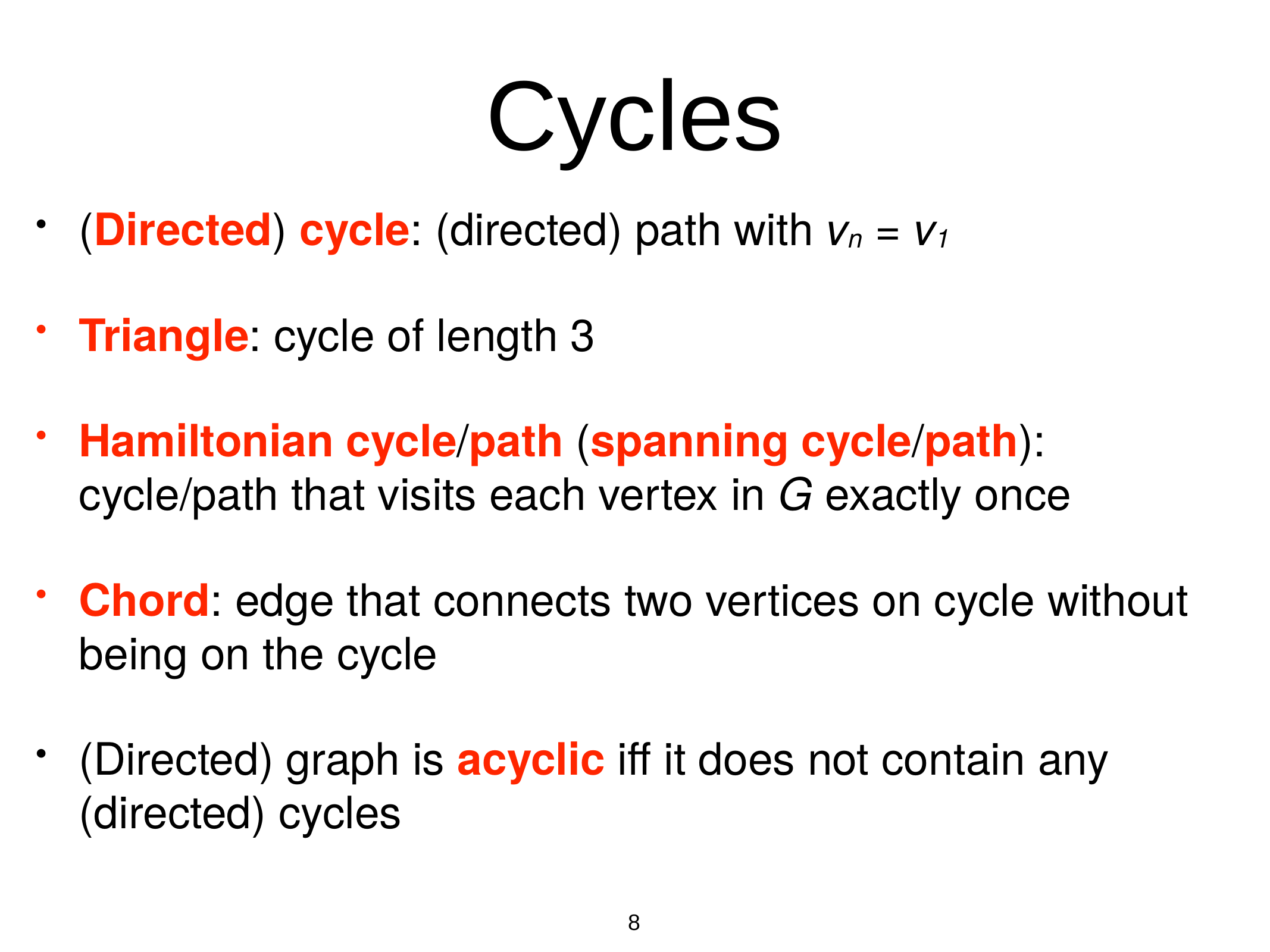

# Cycles
(Directed) cycle: (directed) path with vn = v1
Triangle: cycle of length 3
Hamiltonian cycle/path (spanning cycle/path): cycle/path that visits each vertex in G exactly once
Chord: edge that connects two vertices on cycle without being on the cycle
(Directed) graph is acyclic iff it does not contain any (directed) cycles
8